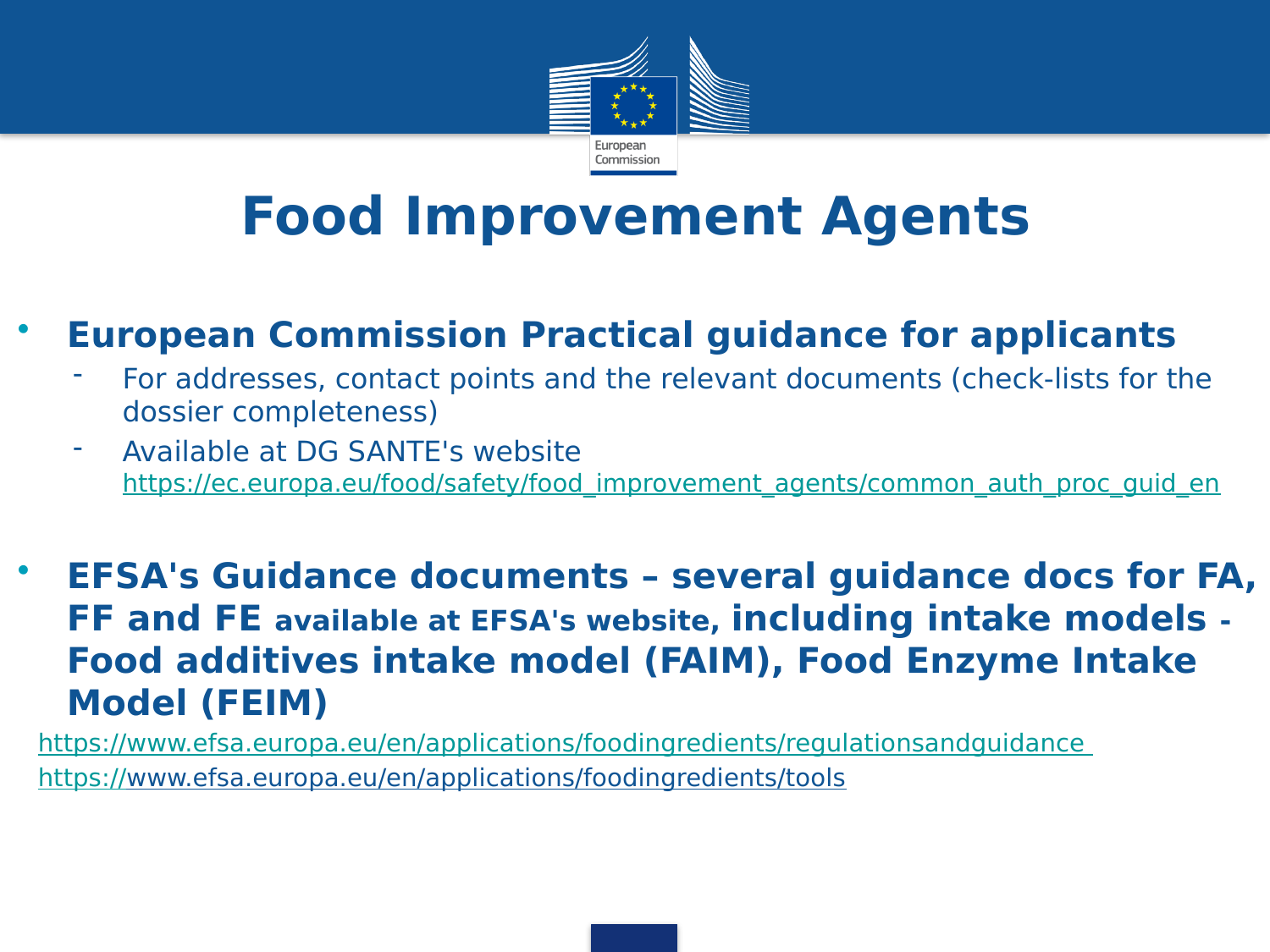

Food Improvement Agents
European Commission Practical guidance for applicants
For addresses, contact points and the relevant documents (check-lists for the dossier completeness)
Available at DG SANTE's website https://ec.europa.eu/food/safety/food_improvement_agents/common_auth_proc_guid_en

EFSA's Guidance documents – several guidance docs for FA, FF and FE available at EFSA's website, including intake models - Food additives intake model (FAIM), Food Enzyme Intake Model (FEIM)
https://www.efsa.europa.eu/en/applications/foodingredients/regulationsandguidance
https://www.efsa.europa.eu/en/applications/foodingredients/tools